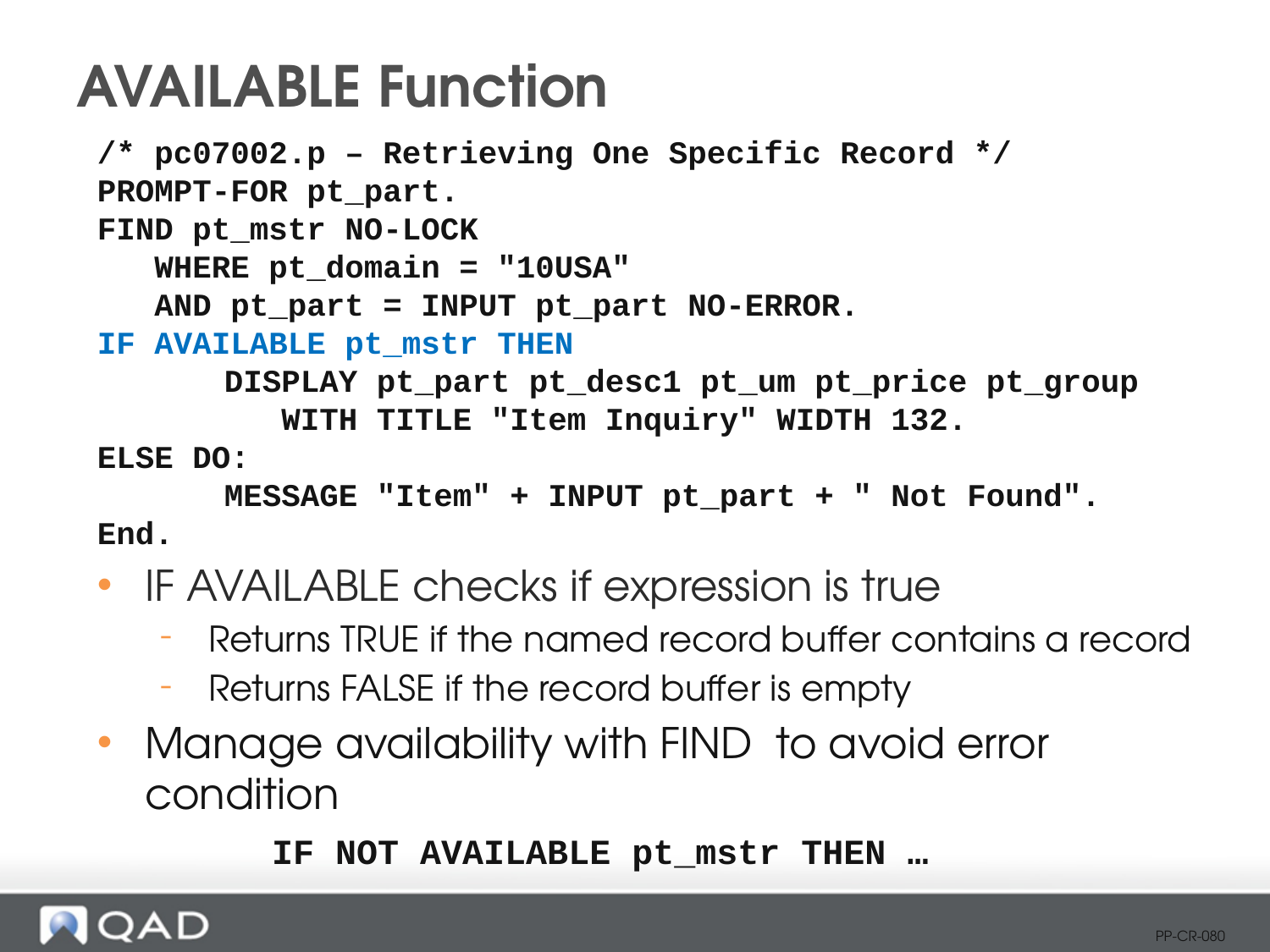

# AVAILABLE Function
/* pc07002.p – Retrieving One Specific Record */
PROMPT-FOR pt_part.
FIND pt_mstr NO-LOCK
   WHERE pt_domain = "10USA"
   AND pt_part = INPUT pt_part NO-ERROR.
IF AVAILABLE pt_mstr THEN
	DISPLAY pt_part pt_desc1 pt_um pt_price pt_group
	   WITH TITLE "Item Inquiry" WIDTH 132.
ELSE DO:
	MESSAGE "Item" + INPUT pt_part + " Not Found".
End.

IF AVAILABLE checks if expression is true
Returns TRUE if the named record buffer contains a record
Returns FALSE if the record buffer is empty
Manage availability with FIND  to avoid error condition
		IF NOT AVAILABLE pt_mstr THEN …

PP-CR-080